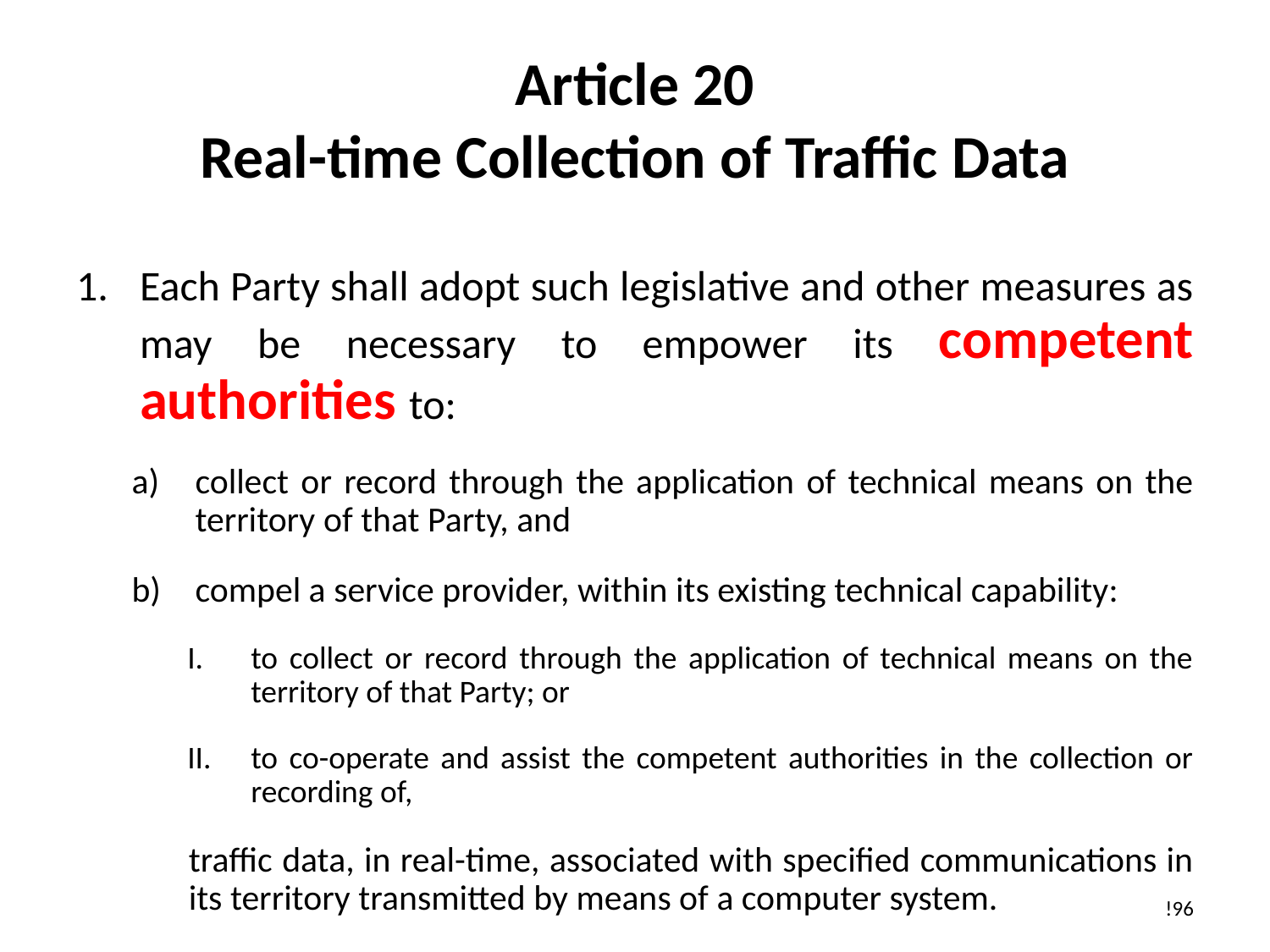

# Article 20 Real-time Collection of Traffic Data
Each Party shall adopt such legislative and other measures as may be necessary to empower its competent authorities to:
collect or record through the application of technical means on the territory of that Party, and
compel a service provider, within its existing technical capability:
to collect or record through the application of technical means on the territory of that Party; or
to co-operate and assist the competent authorities in the collection or recording of,
traffic data, in real-time, associated with specified communications in its territory transmitted by means of a computer system.
!96